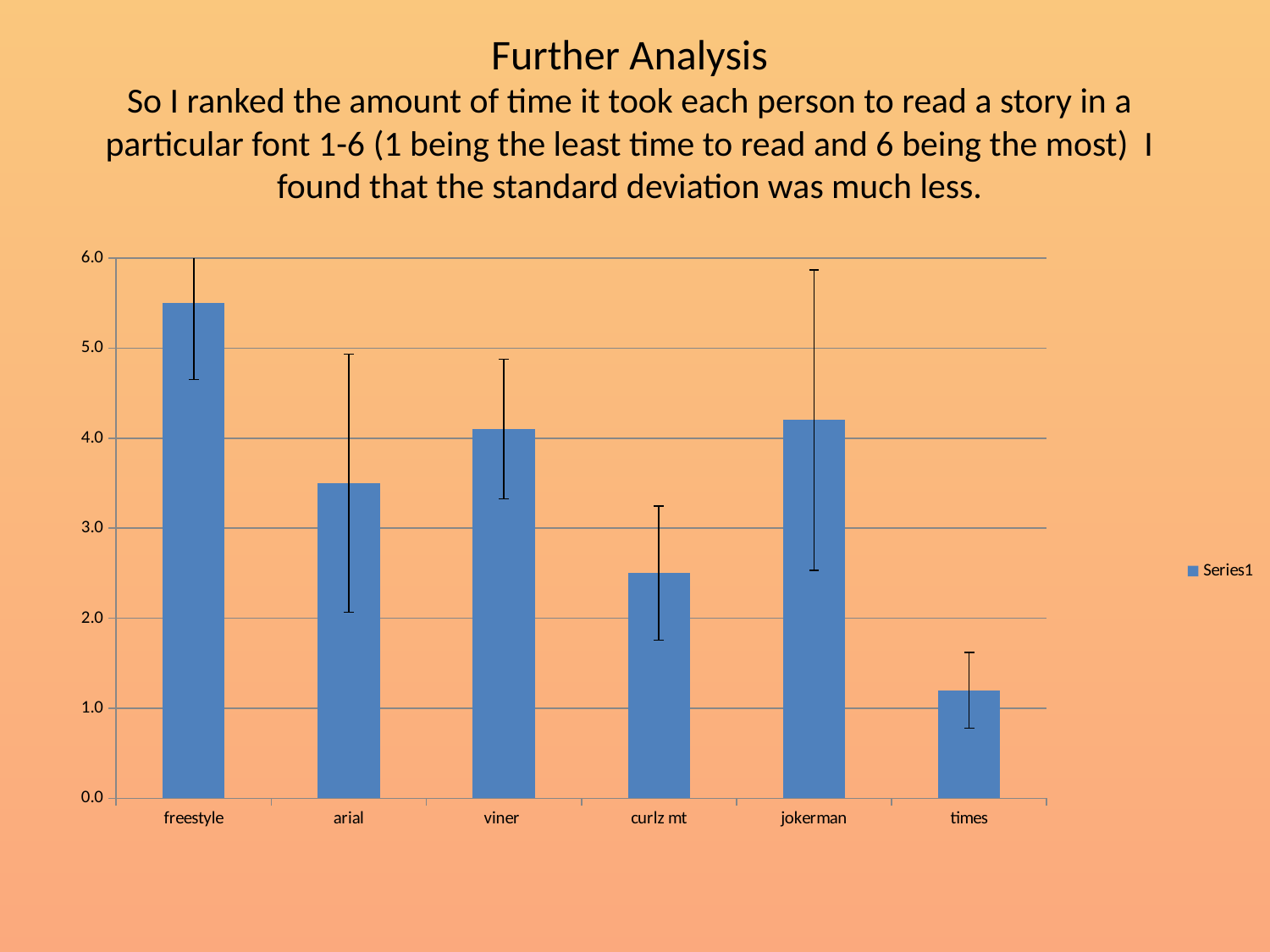

Further Analysis
So I ranked the amount of time it took each person to read a story in a particular font 1-6 (1 being the least time to read and 6 being the most)  I found that the standard deviation was much less.

### Chart

| Category |  |
|---|---|
| freestyle | 5.5 |
| arial | 3.5 |
| viner  | 4.1 |
| curlz mt | 2.5 |
| jokerman | 4.2 |
| times | 1.2 |